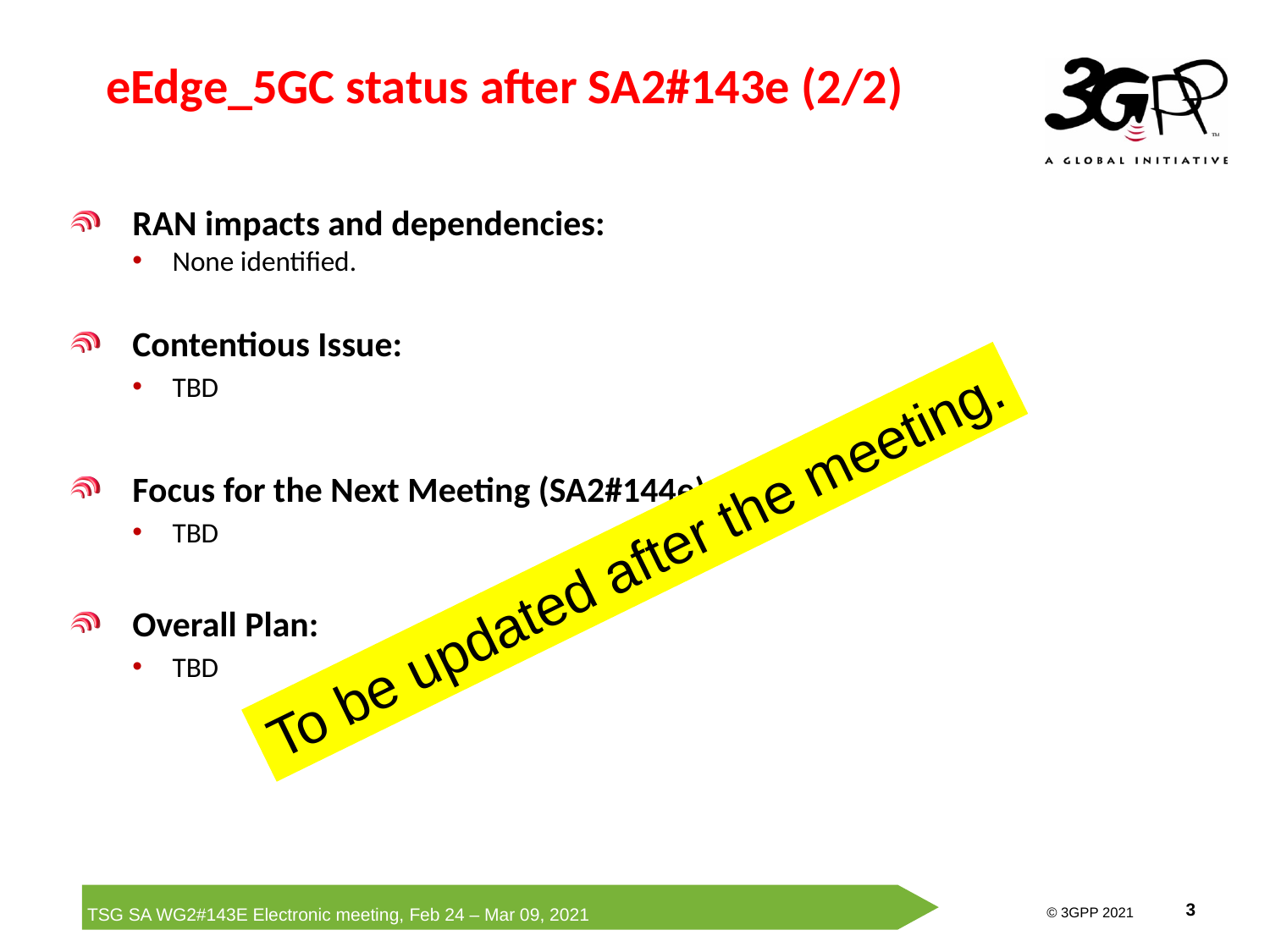

# eEdge_5GC status after SA2#143e (2/2)
RAN impacts and dependencies:
None identified.

Contentious Issue:
TBD

Focus for the Next Meeting (SA2#144e):
TBD

Overall Plan:
TBD

To be updated after the meeting.